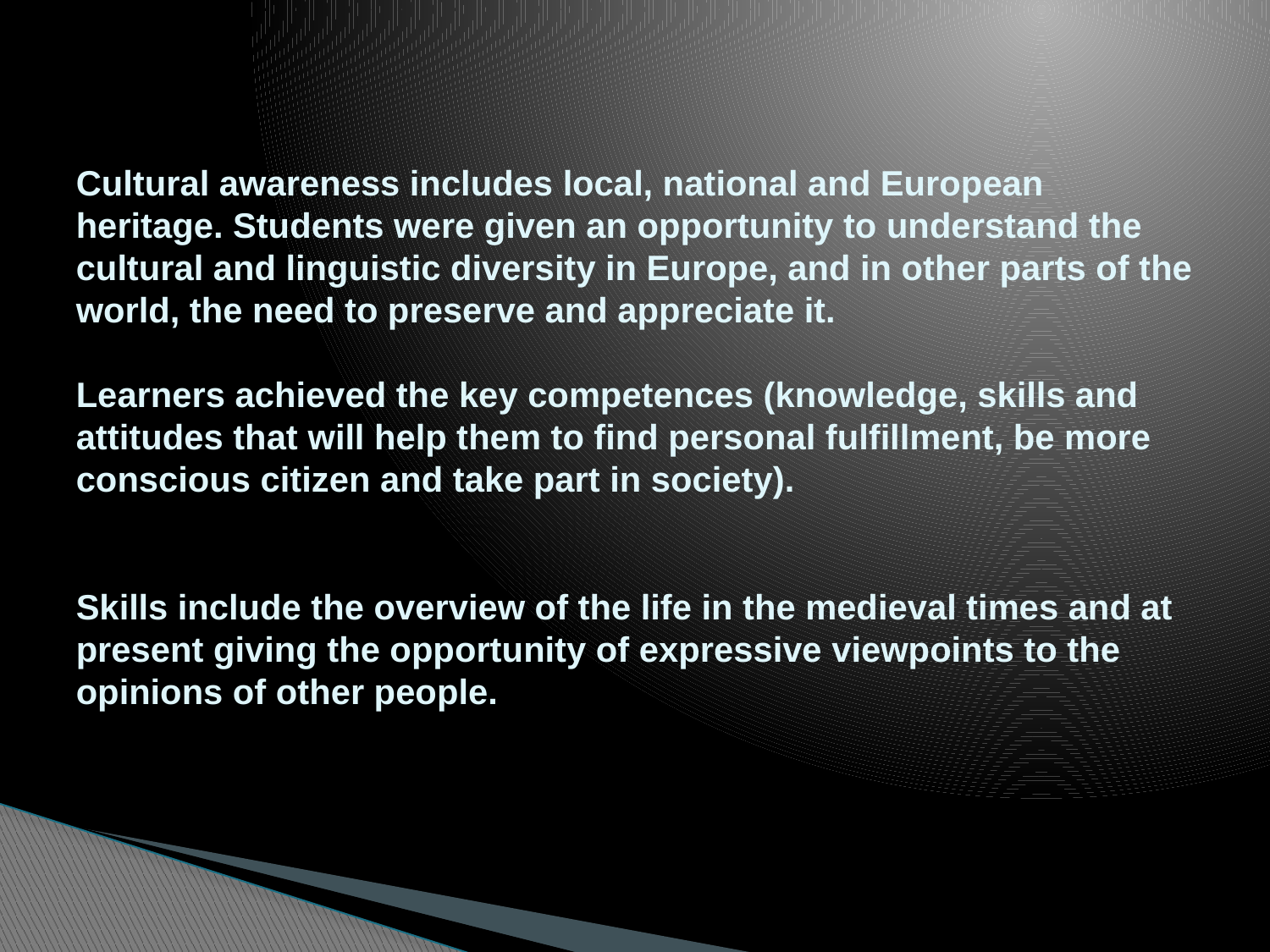

# Cultural awareness includes local, national and European heritage. Students were given an opportunity to understand the cultural and linguistic diversity in Europe, and in other parts of the world, the need to preserve and appreciate it. Learners achieved the key competences (knowledge, skills and attitudes that will help them to find personal fulfillment, be more conscious citizen and take part in society). Skills include the overview of the life in the medieval times and at present giving the opportunity of expressive viewpoints to the opinions of other people.